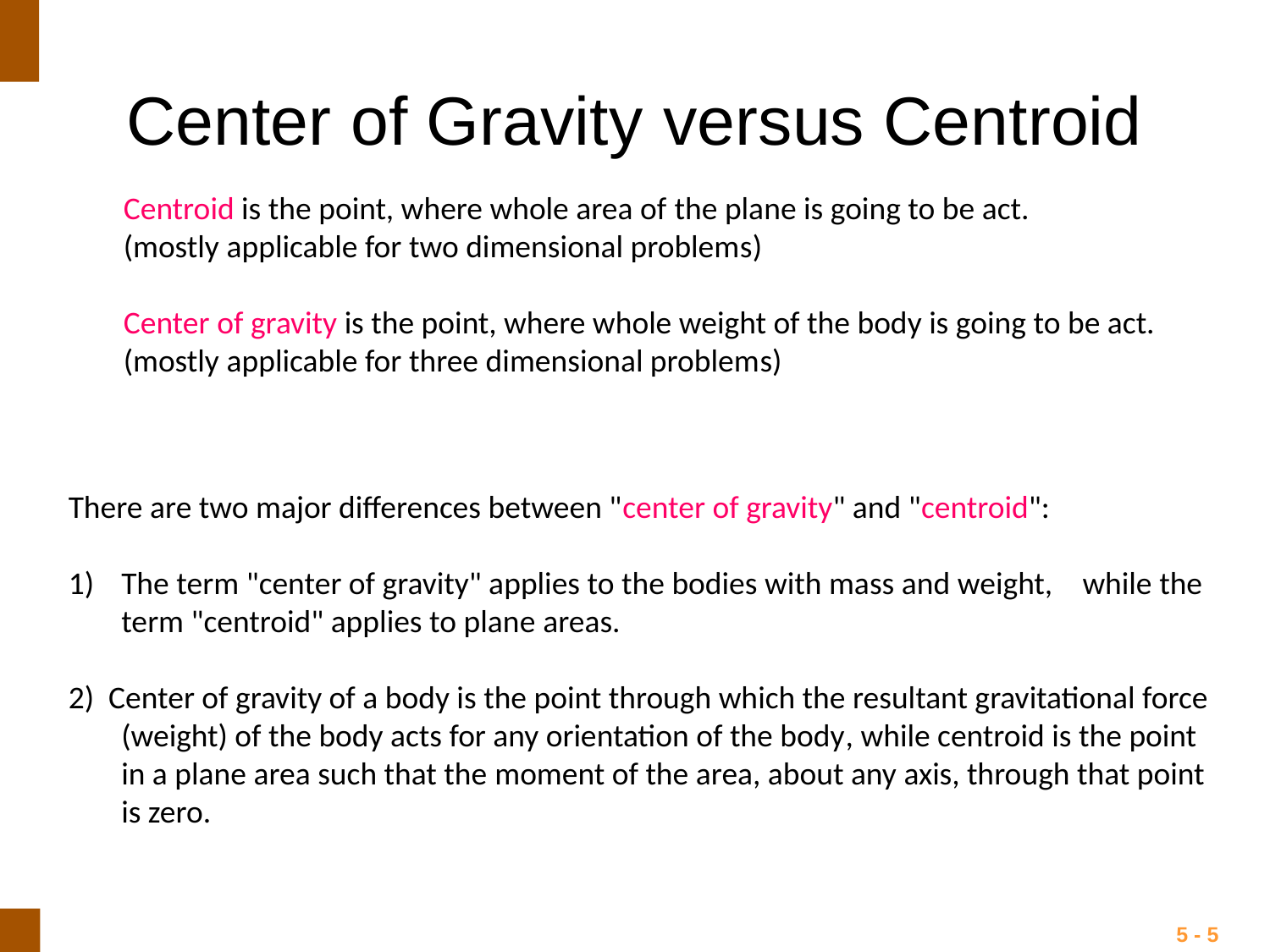

Center of Gravity versus Centroid

ENGINEERING MECHANICS : STATICS
Centroid is the point, where whole area of the plane is going to be act.
(mostly applicable for two dimensional problems)

Center of gravity is the point, where whole weight of the body is going to be act.
(mostly applicable for three dimensional problems)
There are two major differences between "center of gravity" and "centroid":

The term "center of gravity" applies to the bodies with mass and weight,    while the term "centroid" applies to plane areas.

2)  Center of gravity of a body is the point through which the resultant gravitational force (weight) of the body acts for any orientation of the body, while centroid is the point in a plane area such that the moment of the area, about any axis, through that point is zero.

5 - 5